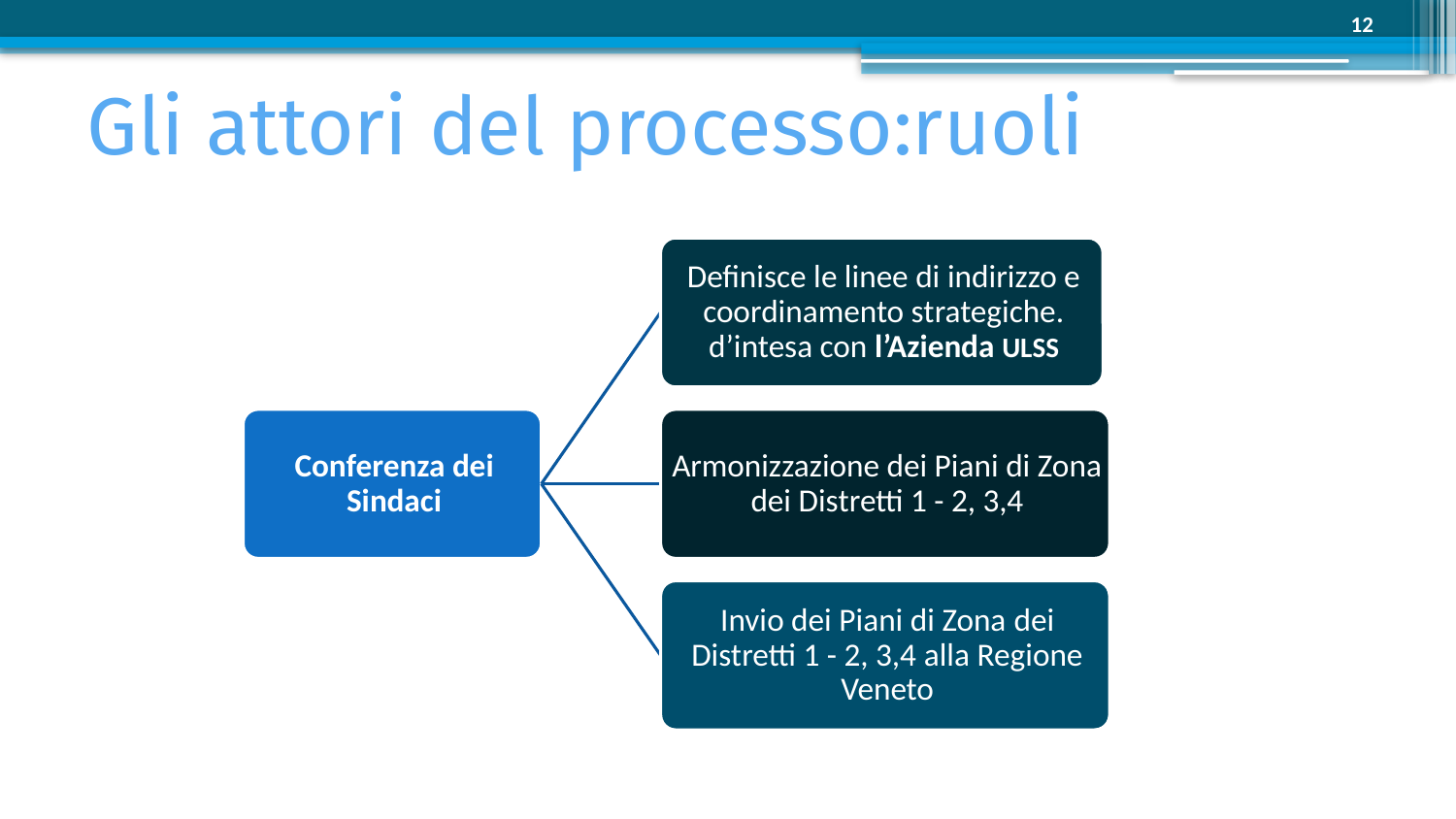

12
# Gli attori del processo:ruoli
Conferenza dei Sindaci

Definisce le linee di indirizzo e coordinamento strategiche. d’intesa con l’Azienda ULSS

Armonizzazione dei Piani di Zona dei Distretti 1 - 2, 3,4

Invio dei Piani di Zona dei Distretti 1 - 2, 3,4 alla Regione Veneto